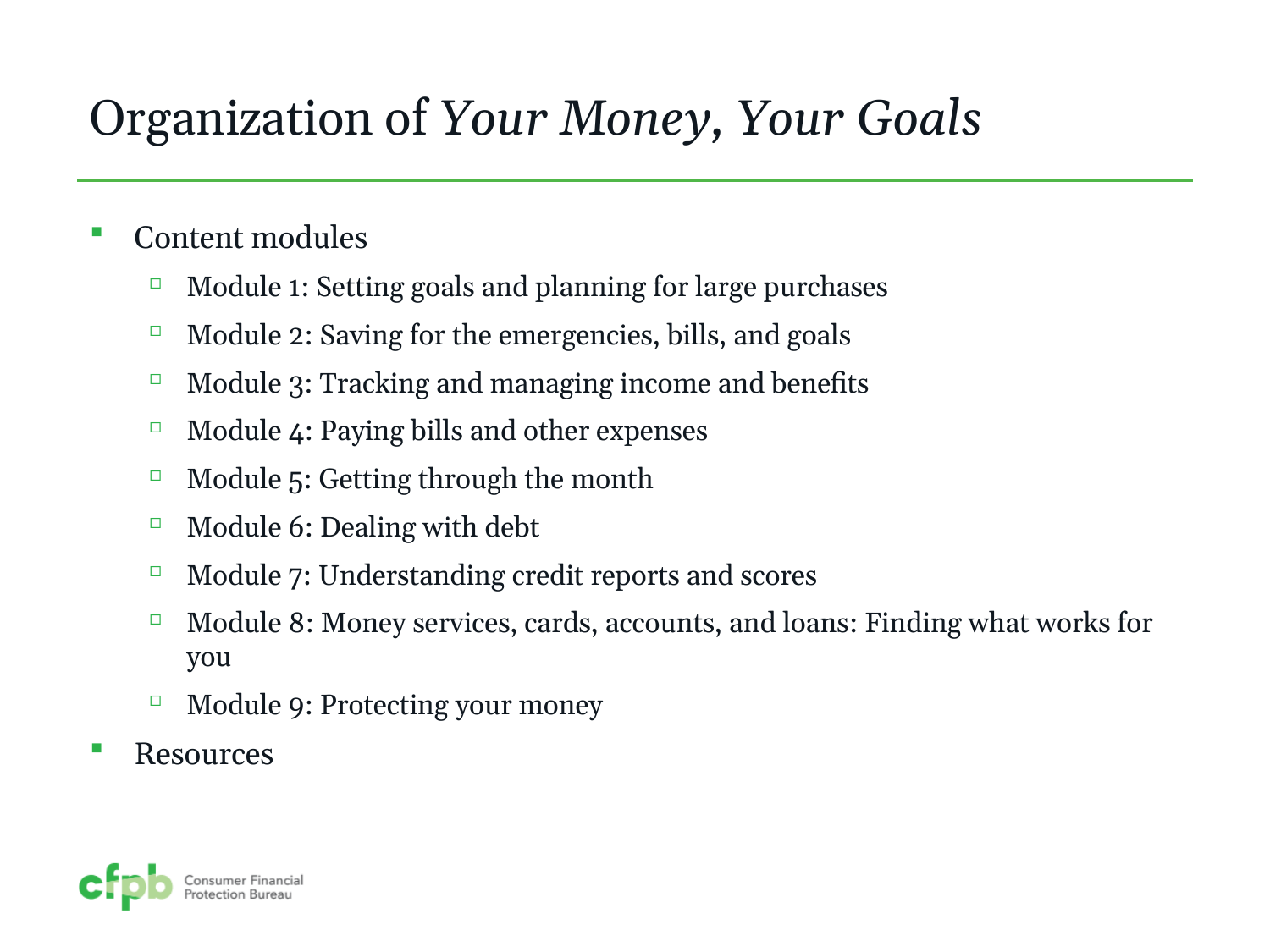

# Organization of Your Money, Your Goals
Content modules
Module 1: Setting goals and planning for large purchases
Module 2: Saving for the emergencies, bills, and goals
Module 3: Tracking and managing income and benefits
Module 4: Paying bills and other expenses
Module 5: Getting through the month
Module 6: Dealing with debt
Module 7: Understanding credit reports and scores
Module 8: Money services, cards, accounts, and loans: Finding what works for you
Module 9: Protecting your money
Resources